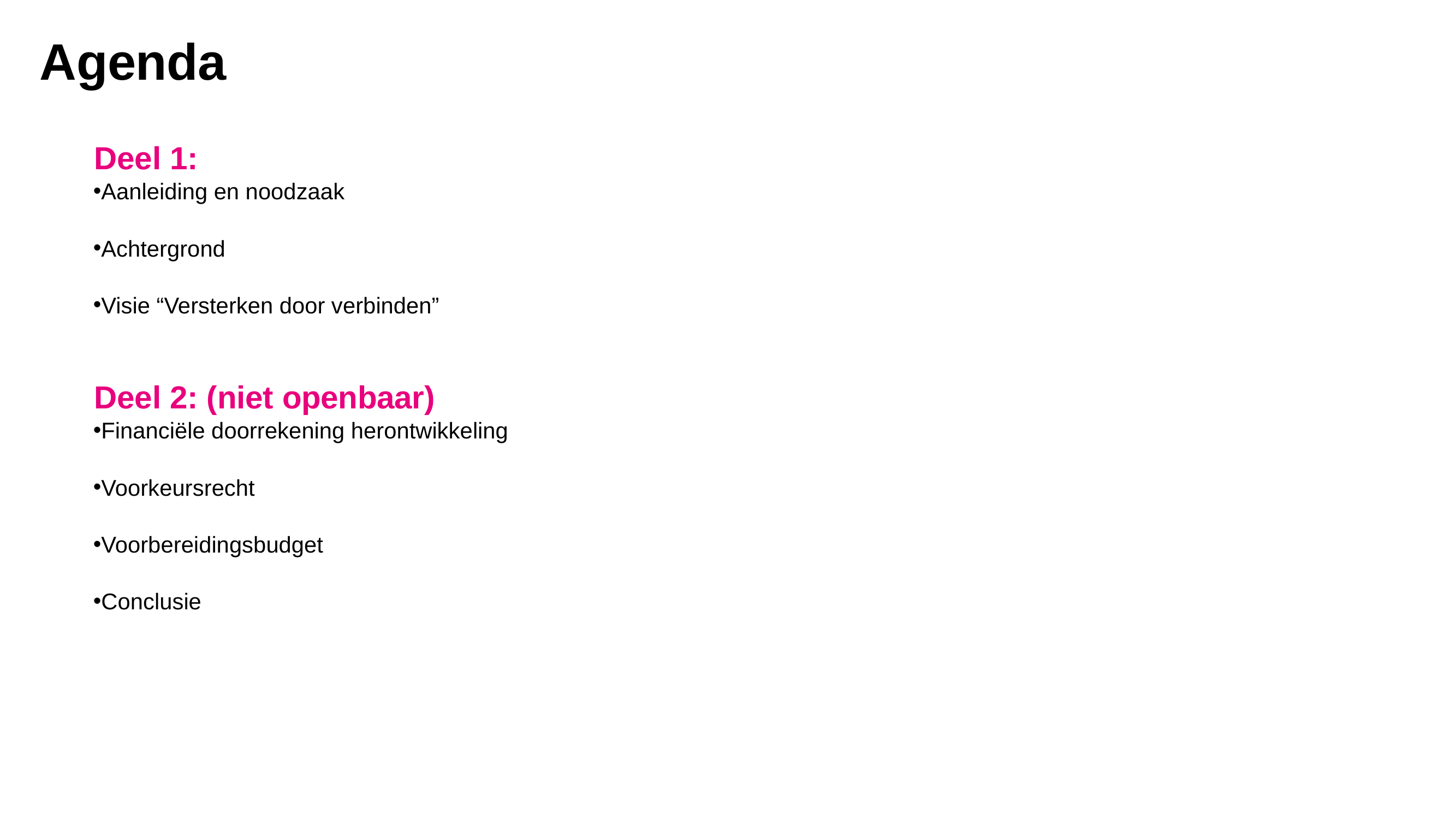

# Agenda
Deel 1:
Aanleiding en noodzaak

Achtergrond

Visie “Versterken door verbinden”

Deel 2: (niet openbaar)
Financiële doorrekening herontwikkeling

Voorkeursrecht

Voorbereidingsbudget

Conclusie